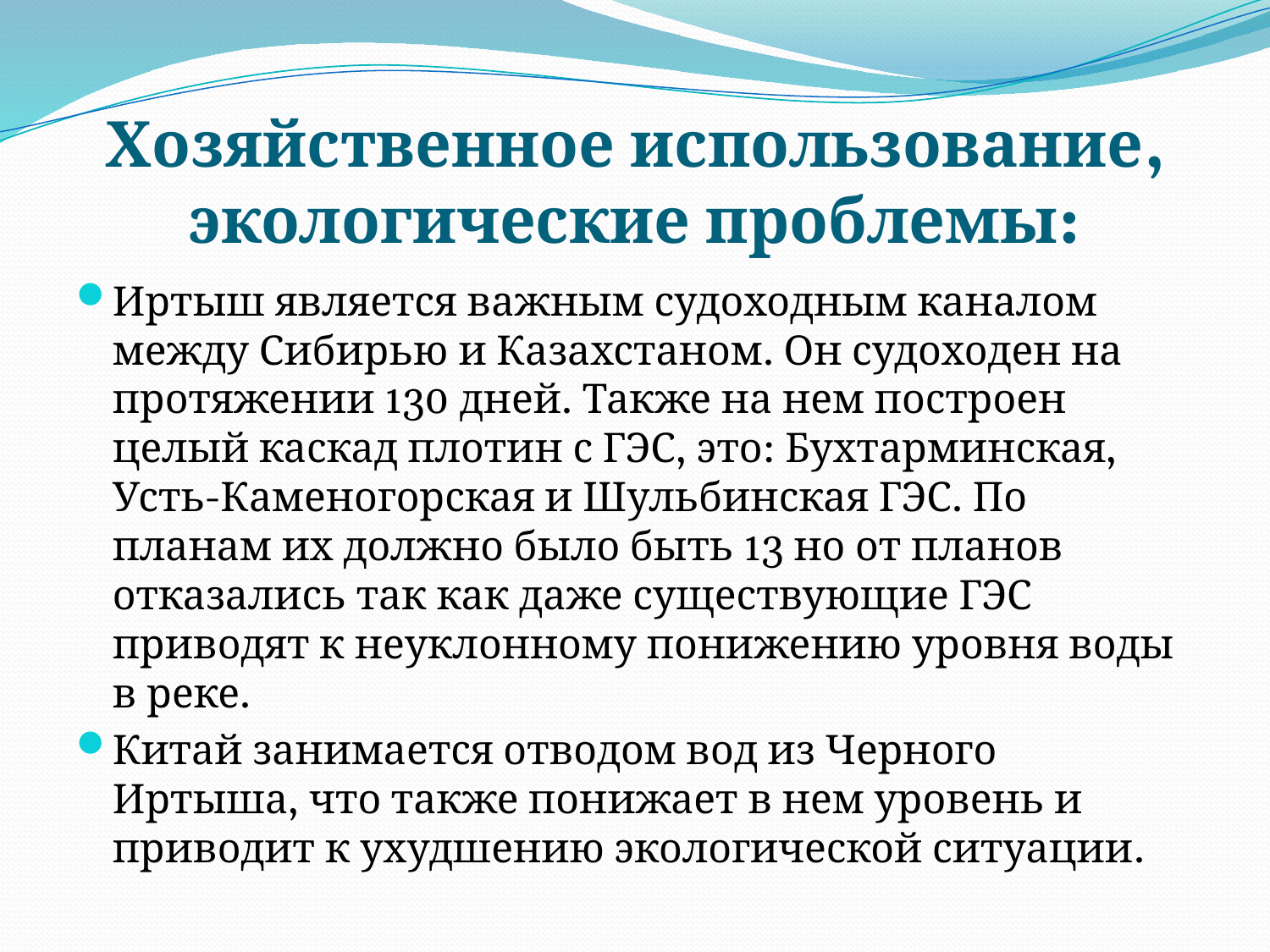

# Хозяйственное использование, экологические проблемы:
Иртыш является важным судоходным каналом между Сибирью и Казахстаном. Он судоходен на протяжении 130 дней. Также на нем построен целый каскад плотин с ГЭС, это: Бухтарминская, Усть-Каменогорская и Шульбинская ГЭС. По планам их должно было быть 13 но от планов отказались так как даже существующие ГЭС приводят к неуклонному понижению уровня воды в реке.
Китай занимается отводом вод из Черного Иртыша, что также понижает в нем уровень и приводит к ухудшению экологической ситуации.